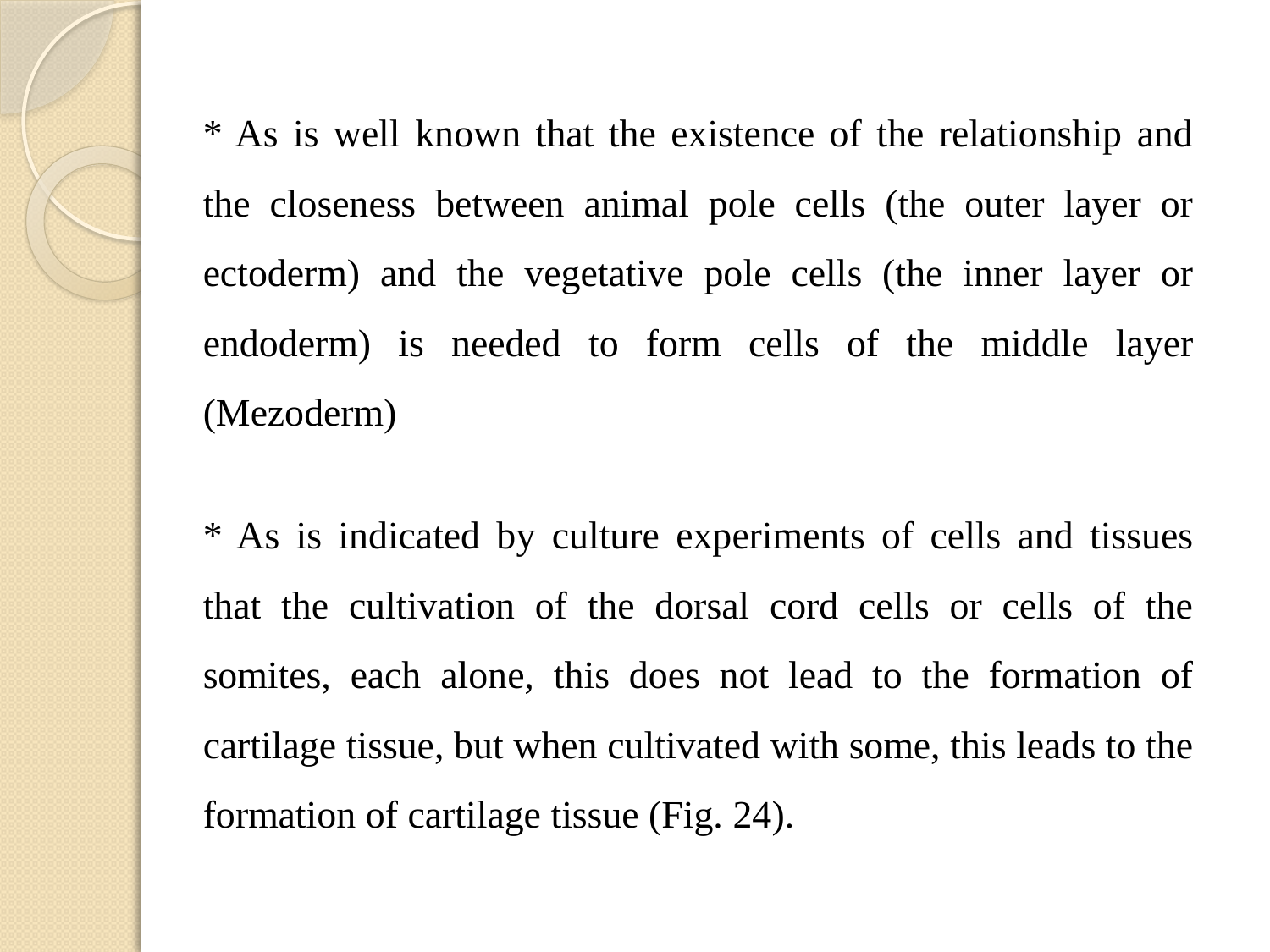

* As is well known that the existence of the relationship and the closeness between animal pole cells (the outer layer or ectoderm) and the vegetative pole cells (the inner layer or endoderm) is needed to form cells of the middle layer (Mezoderm)
* As is indicated by culture experiments of cells and tissues that the cultivation of the dorsal cord cells or cells of the somites, each alone, this does not lead to the formation of cartilage tissue, but when cultivated with some, this leads to the formation of cartilage tissue (Fig. 24).